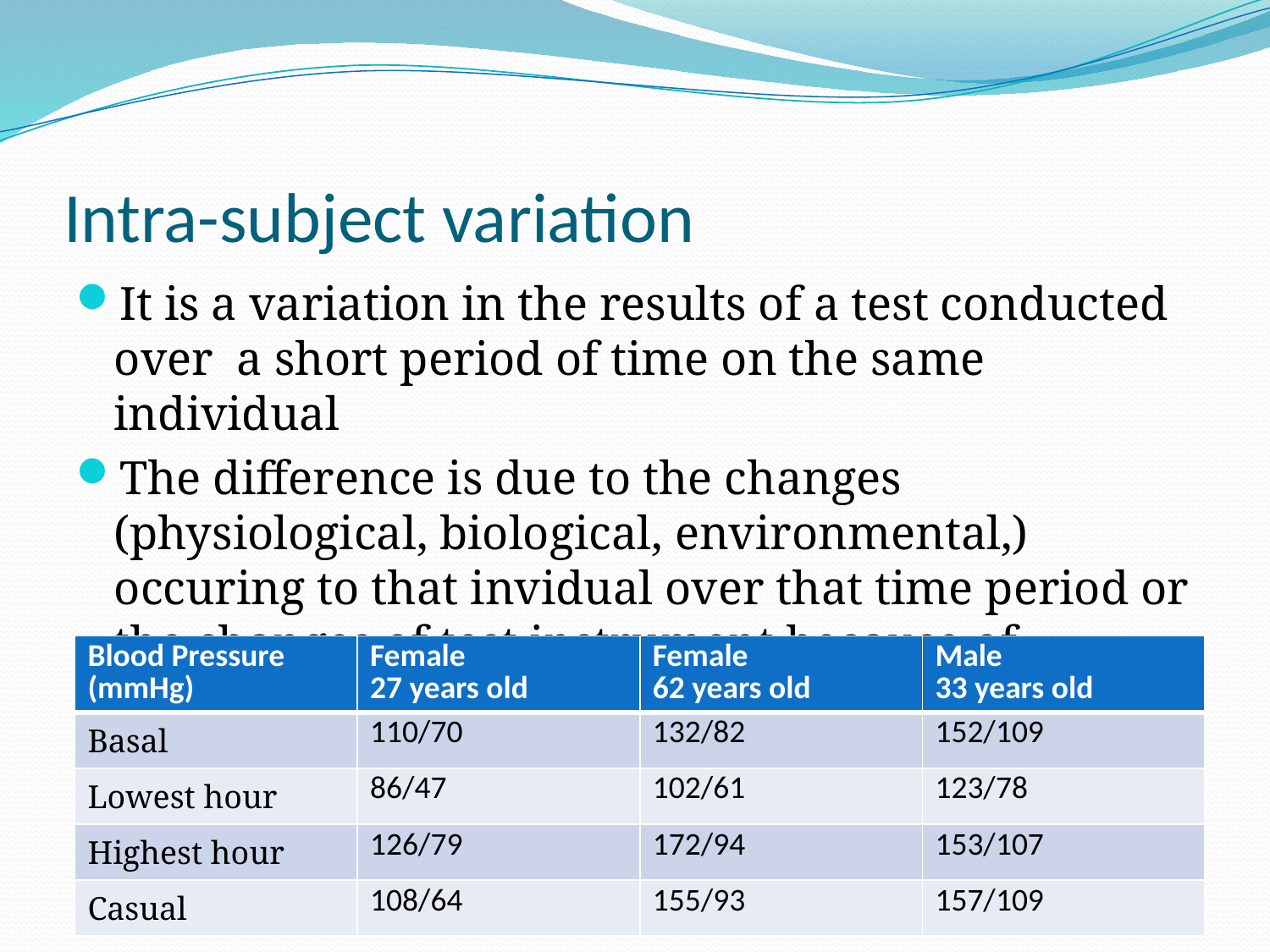

# Intra-subject variation
It is a variation in the results of a test conducted over  a short period of time on the same individual
The difference is due to the changes (physiological, biological, environmental,) occuring to that invidual over that time period or the changes of test instrument because of technical problems
| Blood Pressure (mmHg) | Female 27 years old | Female 62 years old | Male 33 years old |
| --- | --- | --- | --- |
| Basal | 110/70 | 132/82 | 152/109 |
| Lowest hour | 86/47 | 102/61 | 123/78 |
| Highest hour | 126/79 | 172/94 | 153/107 |
| Casual | 108/64 | 155/93 | 157/109 |